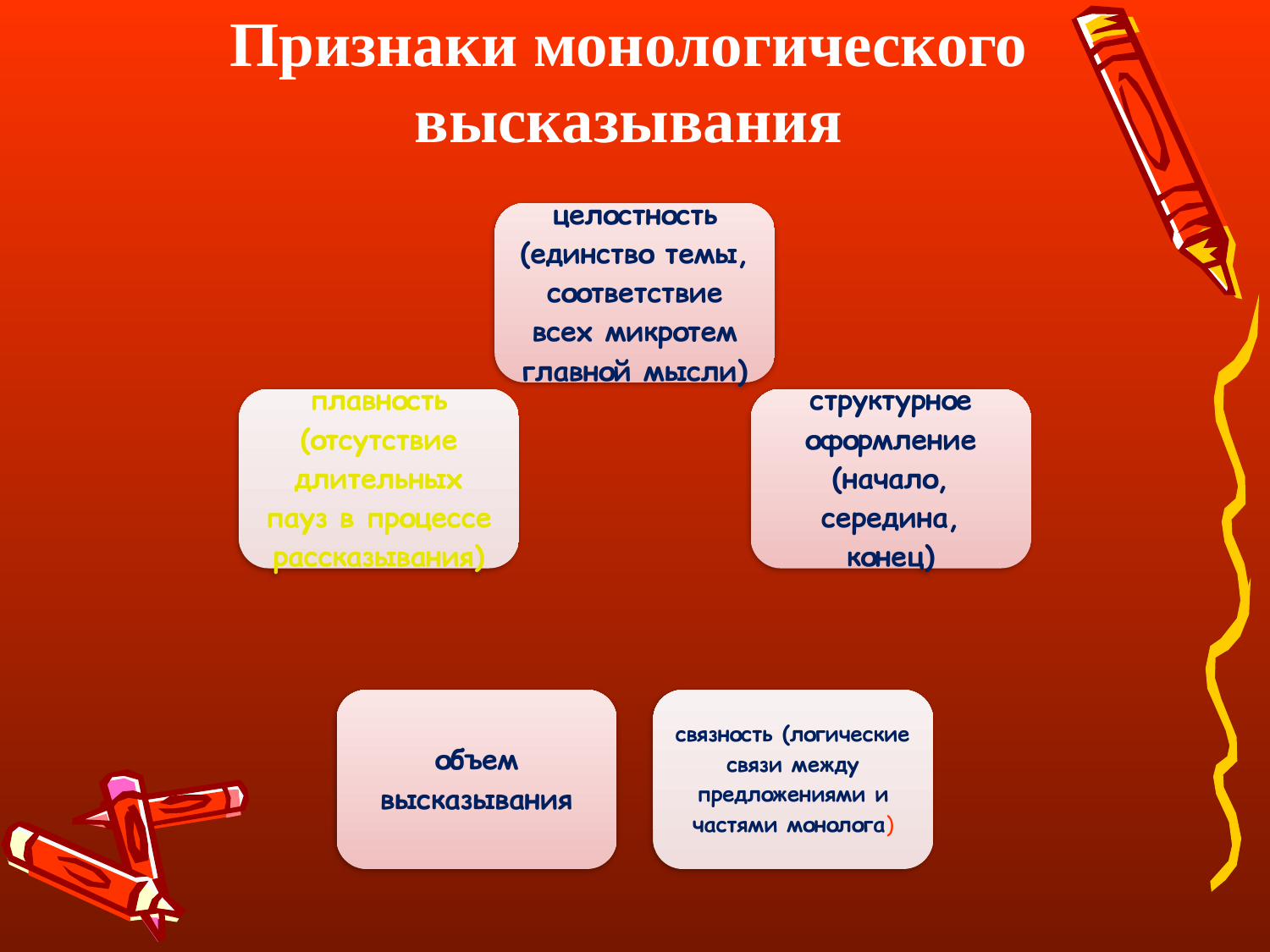

Признаки монологического высказывания
целостность (единство темы, соответствие всех микротем главной мысли)
структурное оформление (начало, середина, конец)
связность (логические связи между предложениями и частями монолога)
объем высказывания
плавность (отсутствие длительных пауз в процессе рассказывания)